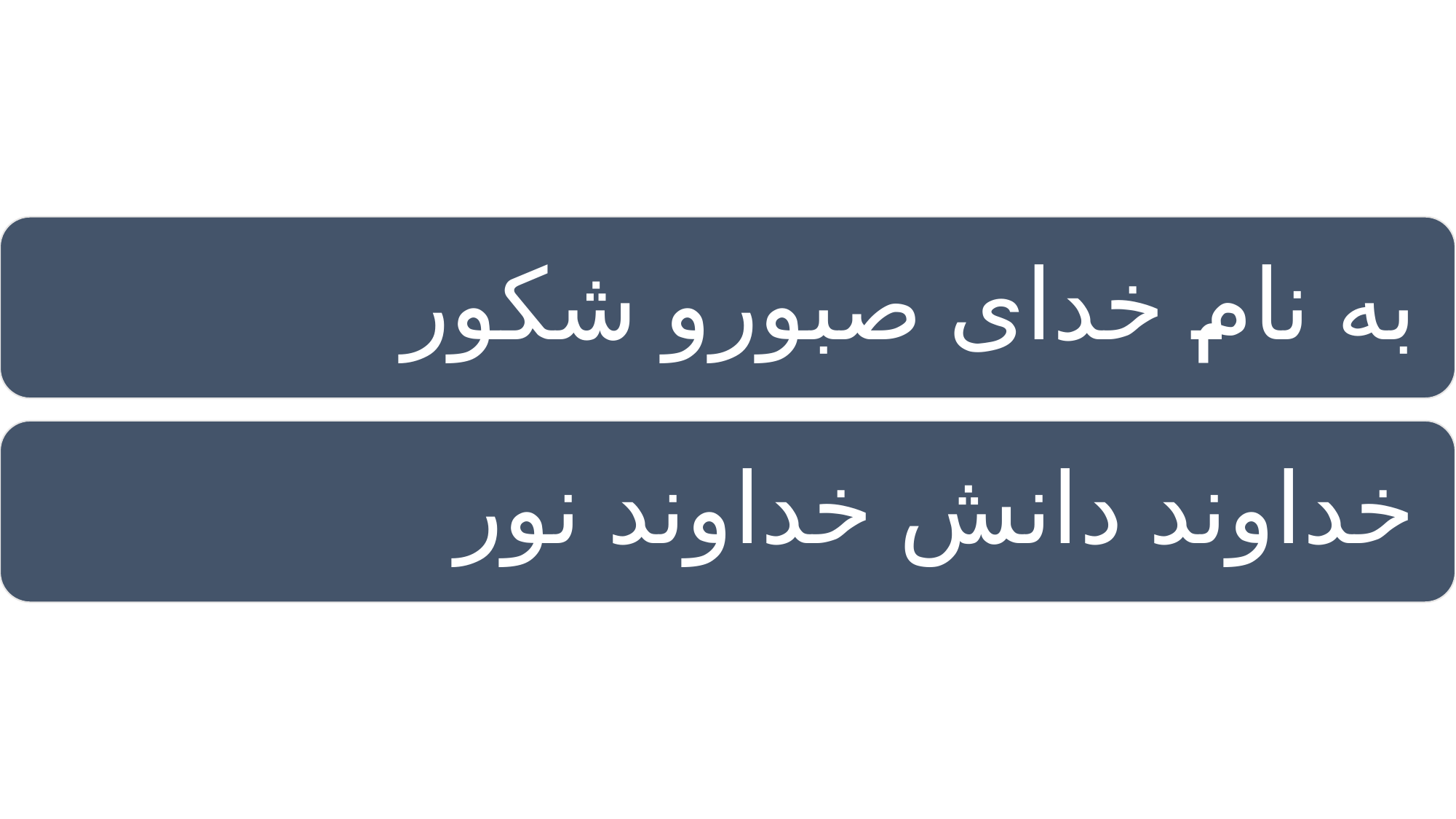

به نام خدای صبورو شکور
خداوند دانش خداوند نور